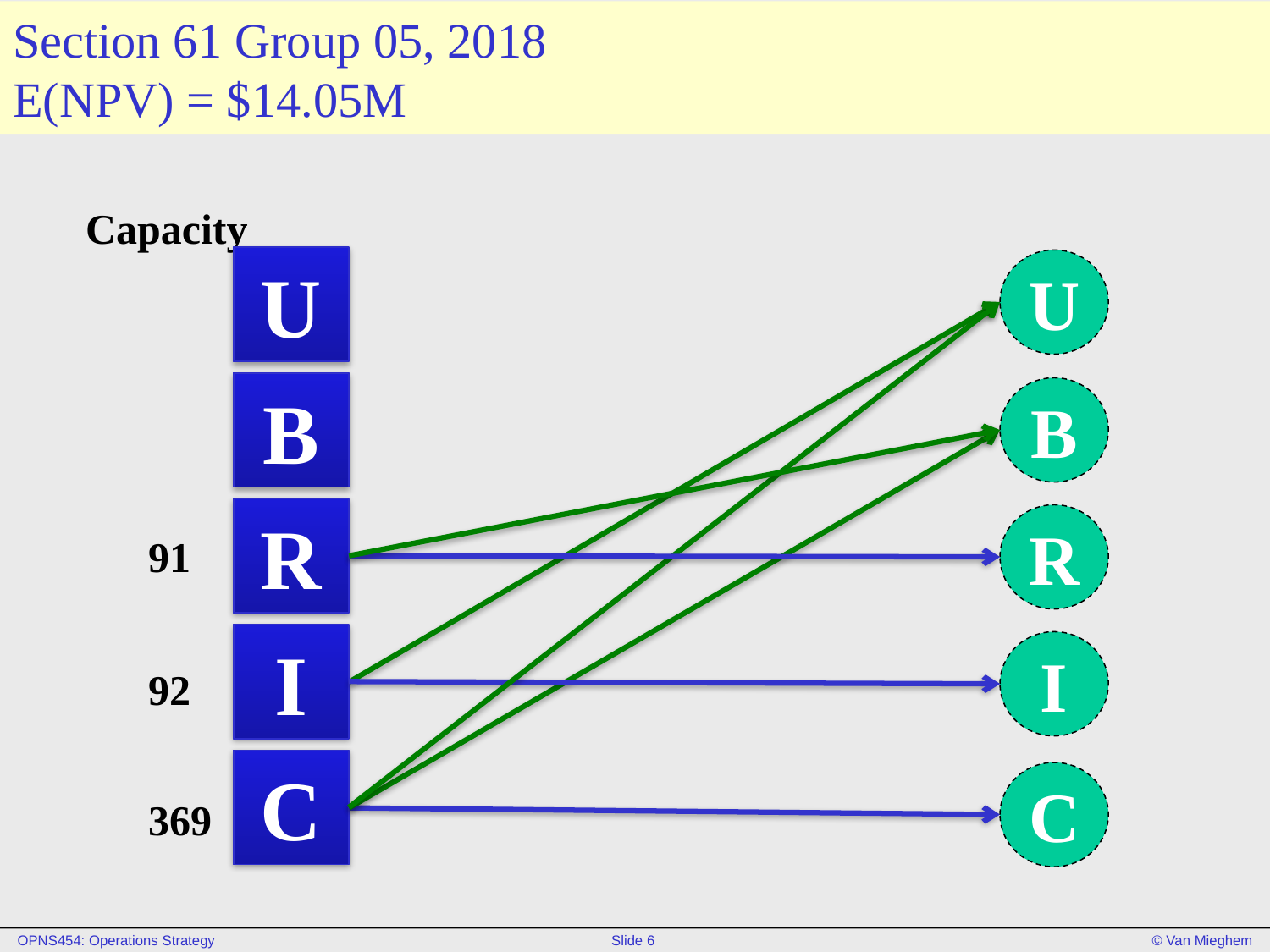

# Section 61 Group 05, 2018 E(NPV) = $14.05M
Capacity
U
U
B
B
R
R
I
I
C
C
91

369
92